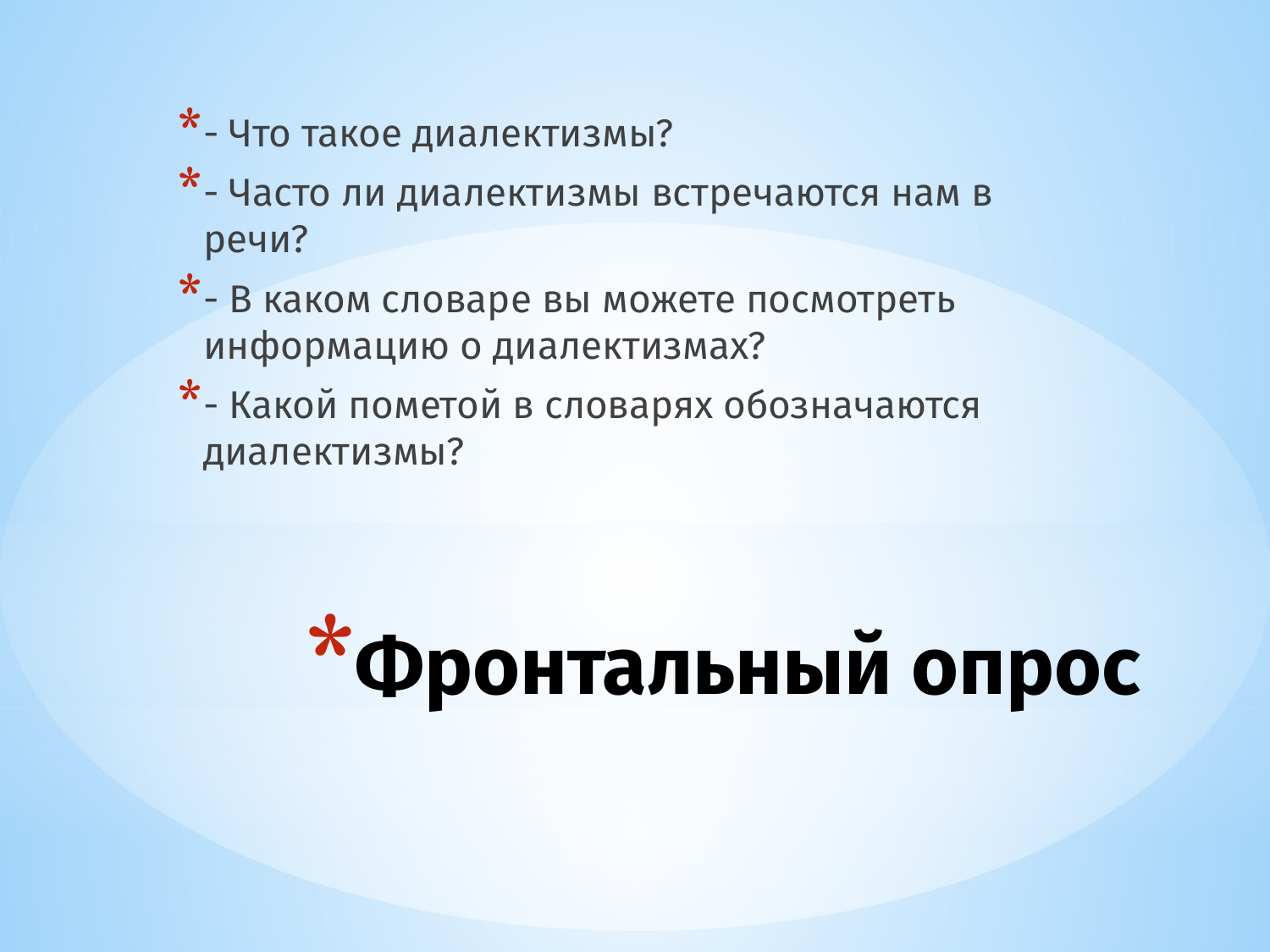

- Что такое диалектизмы?
- Часто ли диалектизмы встречаются нам в речи?
- В каком словаре вы можете посмотреть информацию о диалектизмах?
- Какой пометой в словарях обозначаются диалектизмы?

# Фронтальный опрос